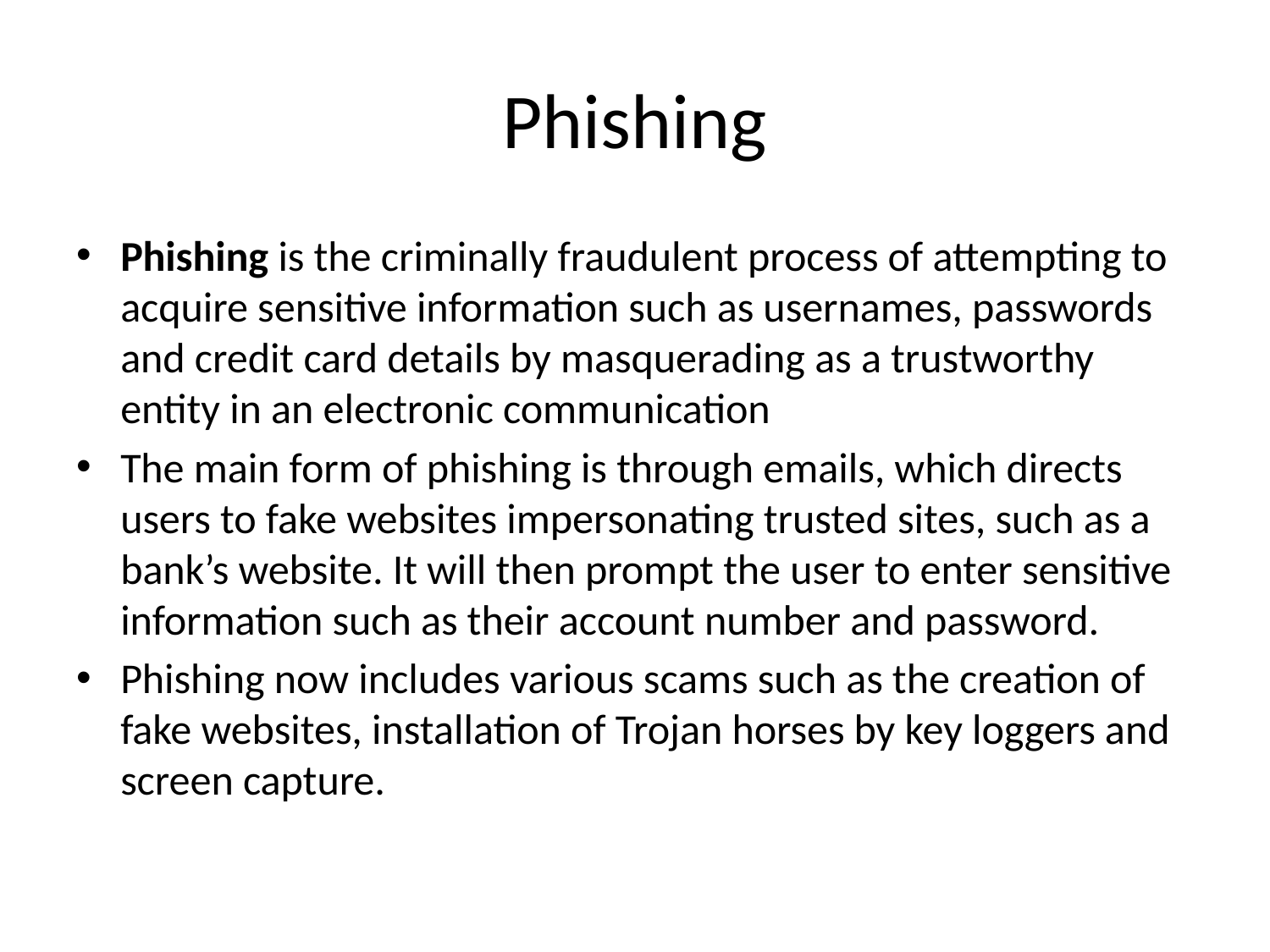

# Phishing
Phishing is the criminally fraudulent process of attempting to acquire sensitive information such as usernames, passwords and credit card details by masquerading as a trustworthy entity in an electronic communication
The main form of phishing is through emails, which directs users to fake websites impersonating trusted sites, such as a bank’s website. It will then prompt the user to enter sensitive information such as their account number and password.
Phishing now includes various scams such as the creation of fake websites, installation of Trojan horses by key loggers and screen capture.